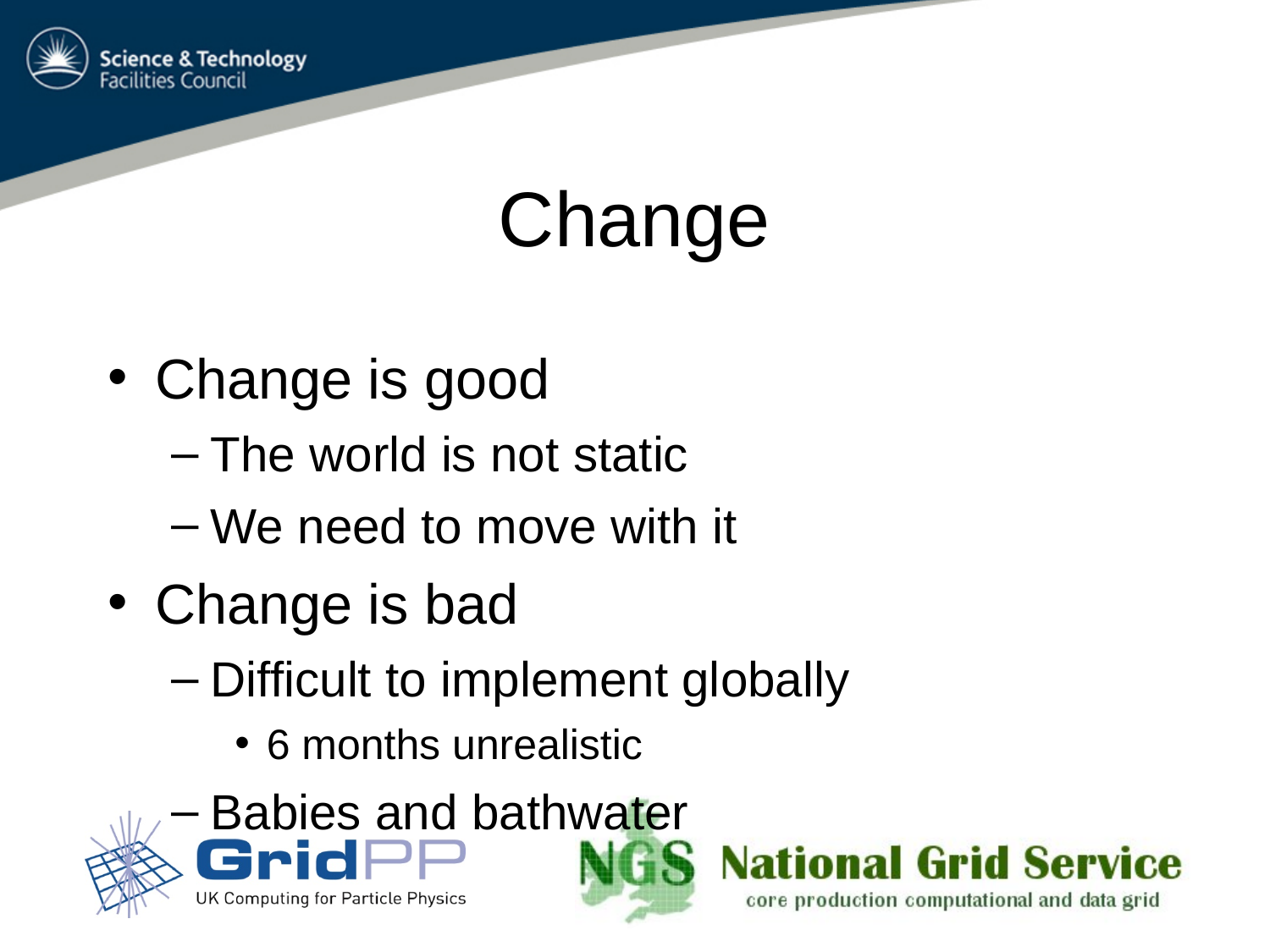

# Change
Change is good
The world is not static
We need to move with it
Change is bad
Difficult to implement globally
6 months unrealistic
Babies and bathwater